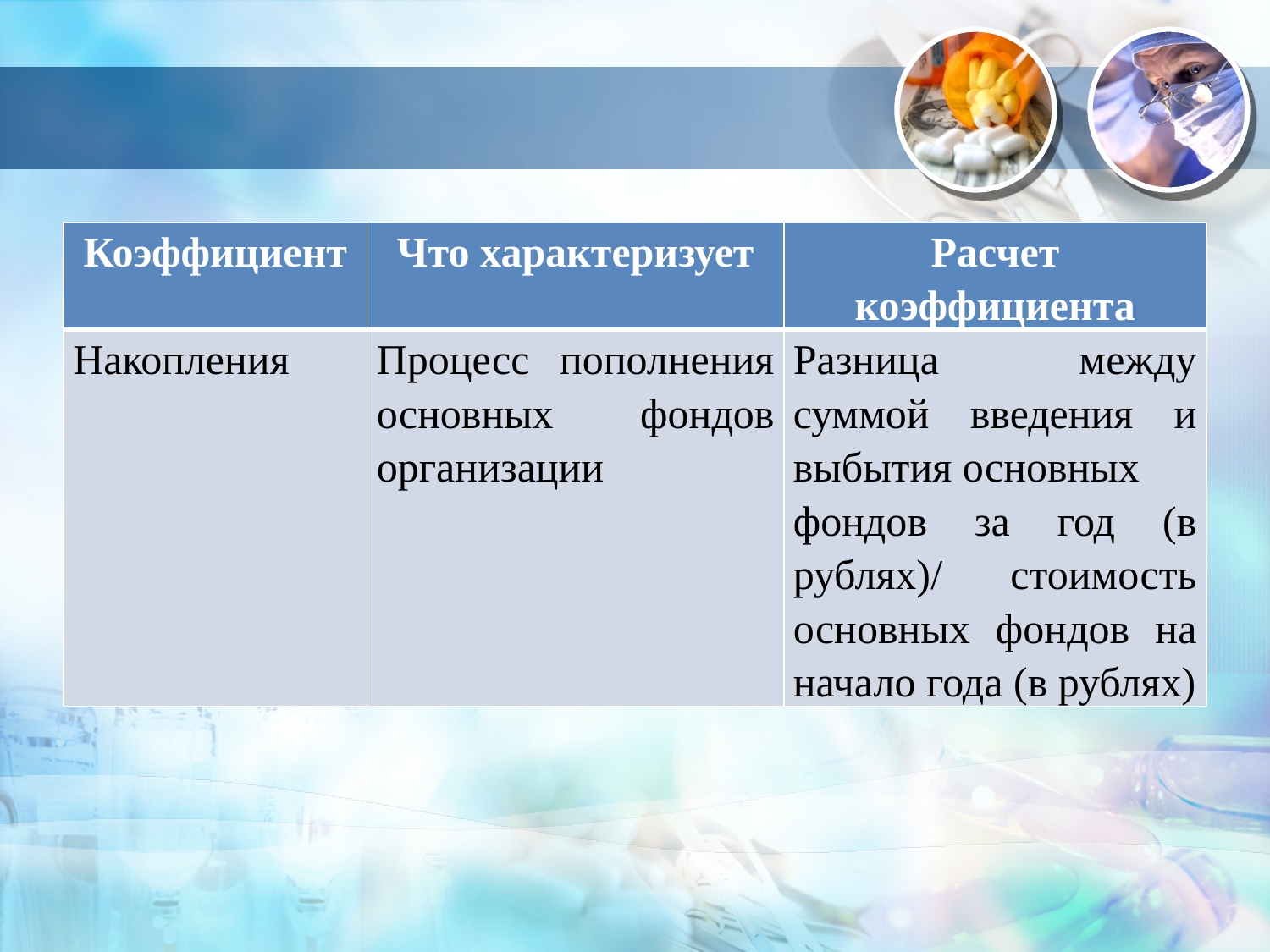

| Коэффициент | Что характеризует | Расчет коэффициента |
| --- | --- | --- |
| Накопления | Процесс пополнения основных фондов организации | Разница между суммой введения и выбытия основных фондов за год (в рублях)/ стоимость основных фондов на начало года (в рублях) |